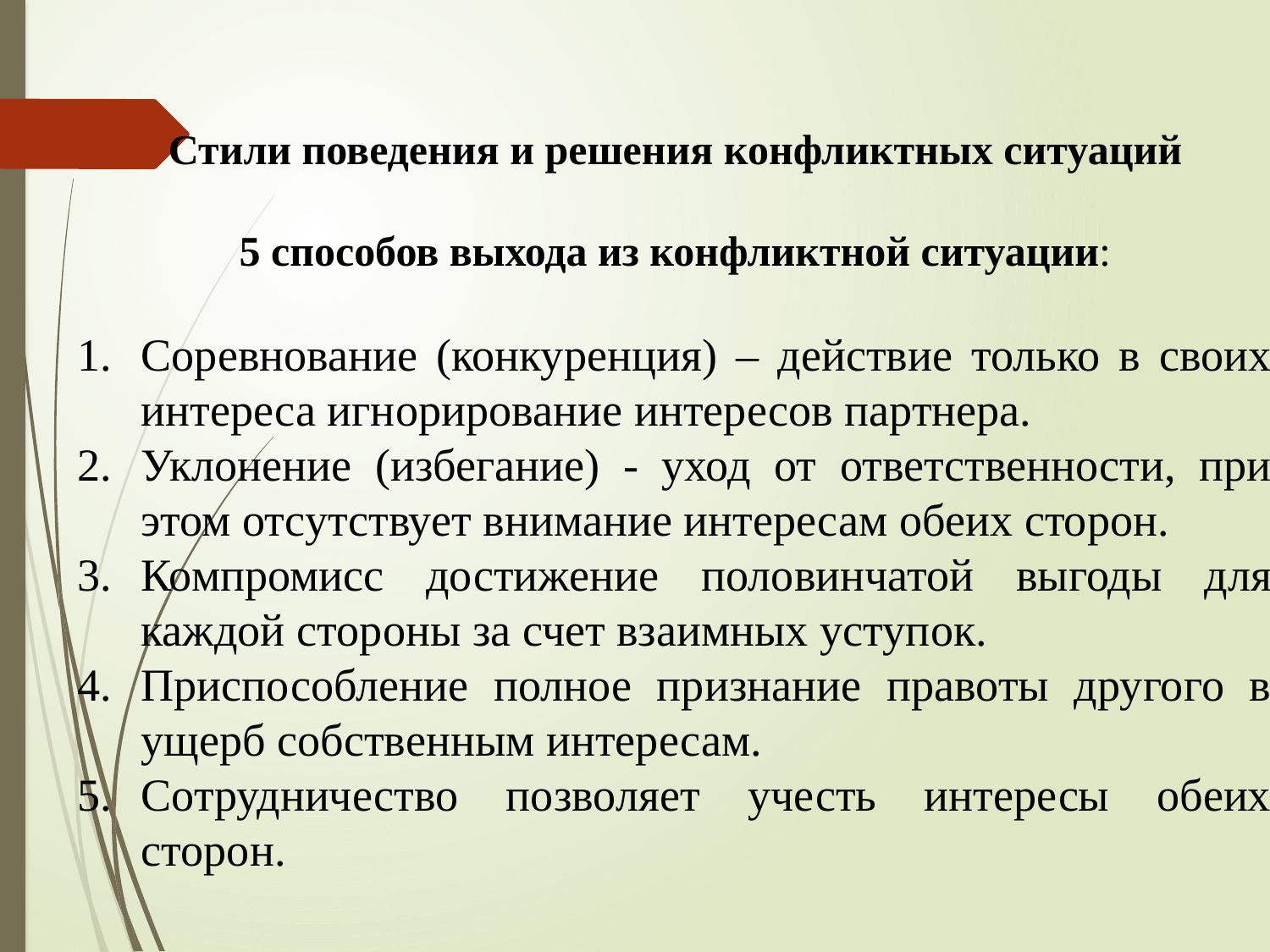

Стили поведения и решения конфликтных ситуаций

5 способов выхода из конфликтной ситуации:

Соревнование (конкуренция) – действие только в своих интереса игнорирование интересов партнера.
Уклонение (избегание) - уход от ответственности, при этом отсутствует внимание интересам обеих сторон.
Компромисс достижение половинчатой выгоды для каждой стороны за счет взаимных уступок.
Приспособление полное признание правоты другого в ущерб собственным интересам.
Сотрудничество позволяет учесть интересы обеих сторон.